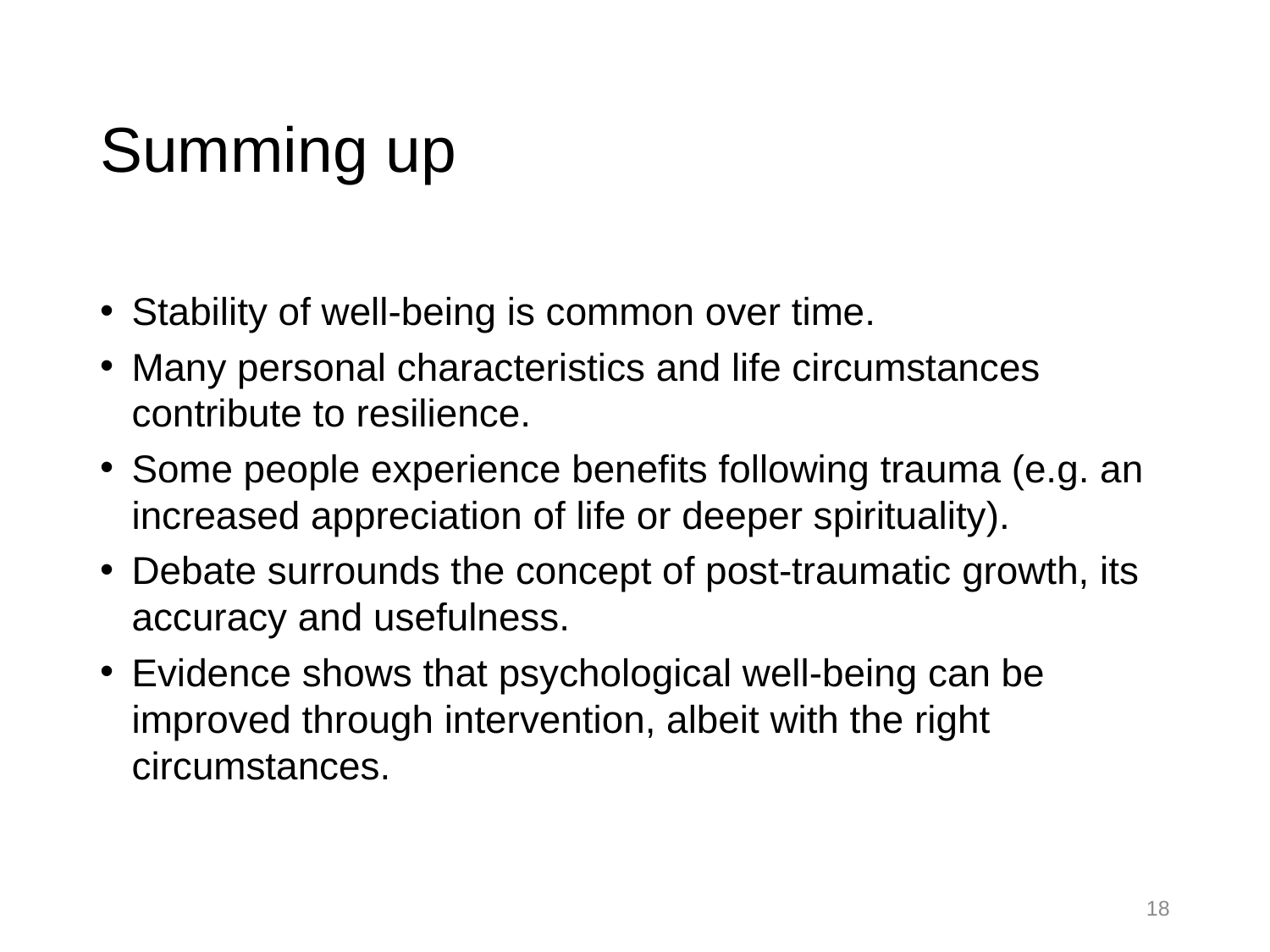

# Summing up
Stability of well-being is common over time.
Many personal characteristics and life circumstances contribute to resilience.
Some people experience benefits following trauma (e.g. an increased appreciation of life or deeper spirituality).
Debate surrounds the concept of post-traumatic growth, its accuracy and usefulness.
Evidence shows that psychological well-being can be improved through intervention, albeit with the right circumstances.
18